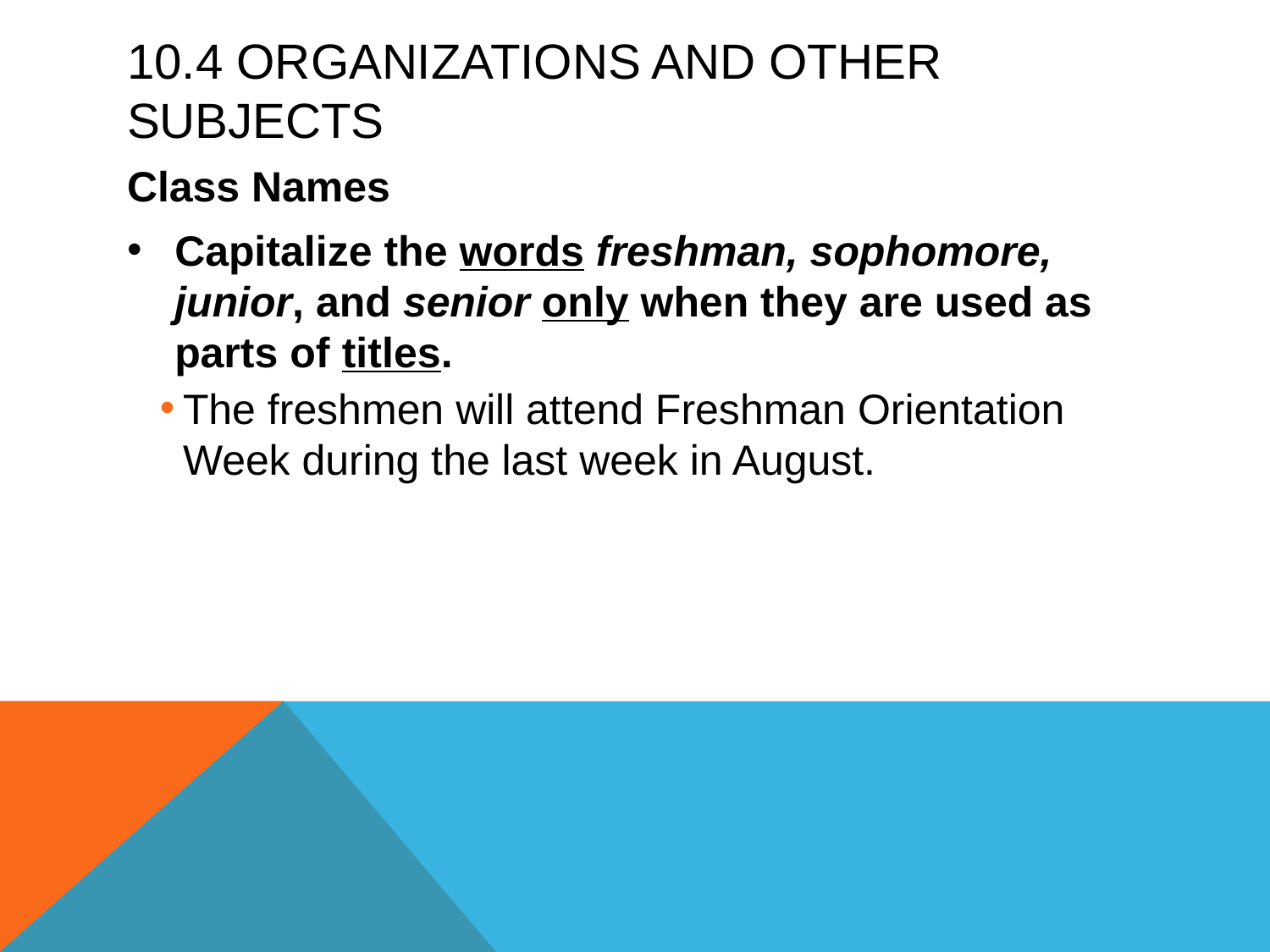

# 10.4 Organizations and Other Subjects
Class Names
Capitalize the words freshman, sophomore, junior, and senior only when they are used as parts of titles.
The freshmen will attend Freshman Orientation Week during the last week in August.